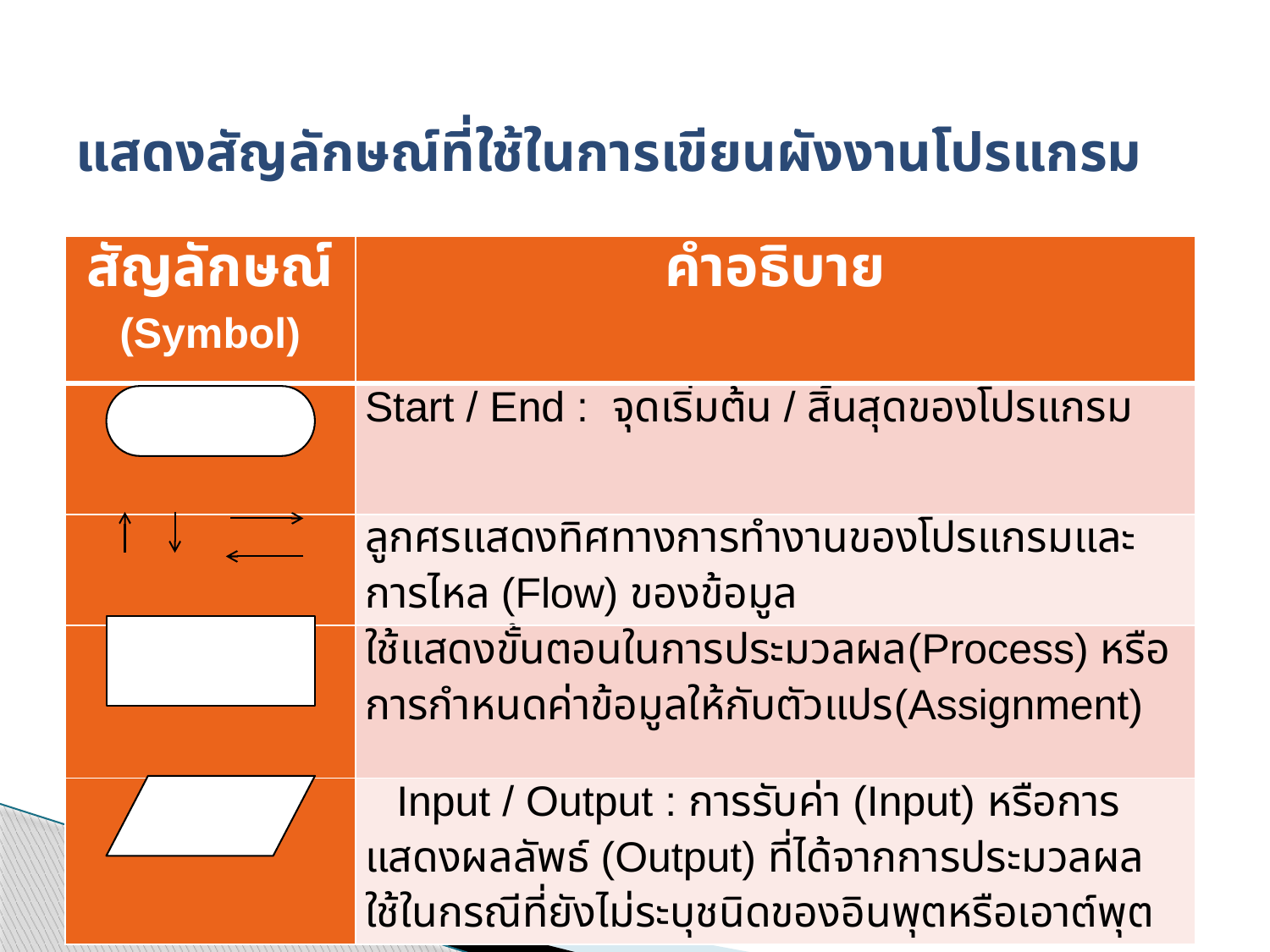

# แสดงสัญลักษณ์ที่ใช้ในการเขียนผังงานโปรแกรม
| สัญลักษณ์ (Symbol) | คำอธิบาย |
| --- | --- |
|  | Start / End : จุดเริ่มต้น / สิ้นสุดของโปรแกรม |
|  | ลูกศรแสดงทิศทางการทำงานของโปรแกรมและการไหล (Flow) ของข้อมูล |
|  | ใช้แสดงขั้นตอนในการประมวลผล(Process) หรือการกำหนดค่าข้อมูลให้กับตัวแปร(Assignment) |
|  | Input / Output : การรับค่า (Input) หรือการแสดงผลลัพธ์ (Output) ที่ได้จากการประมวลผล ใช้ในกรณีที่ยังไม่ระบุชนิดของอินพุตหรือเอาต์พุต |